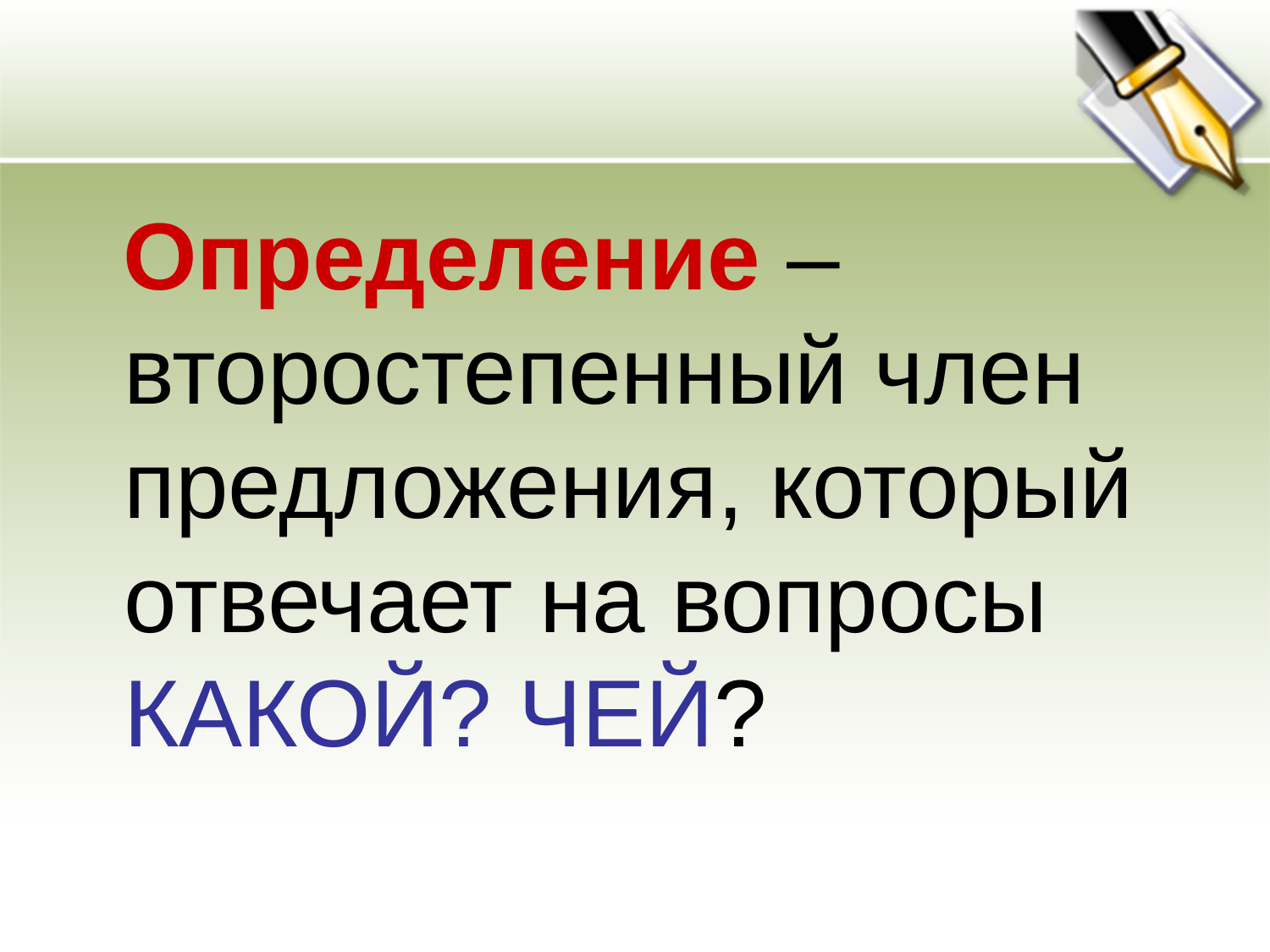

Определение – второстепенный член предложения, который отвечает на вопросы КАКОЙ? ЧЕЙ?